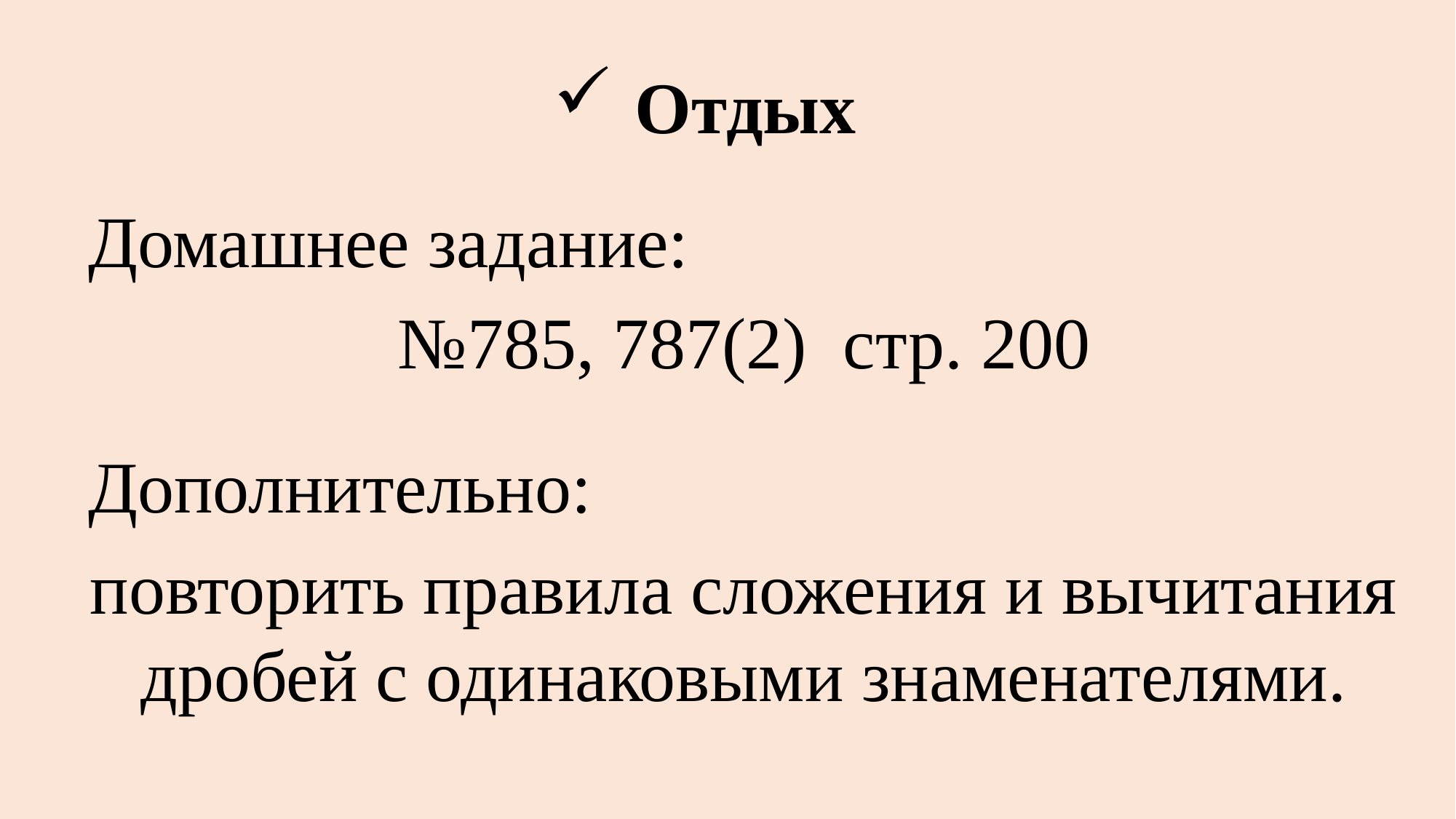

# Отдых
Домашнее задание:
№785, 787(2)  стр. 200
Дополнительно:
повторить правила сложения и вычитания дробей с одинаковыми знаменателями.